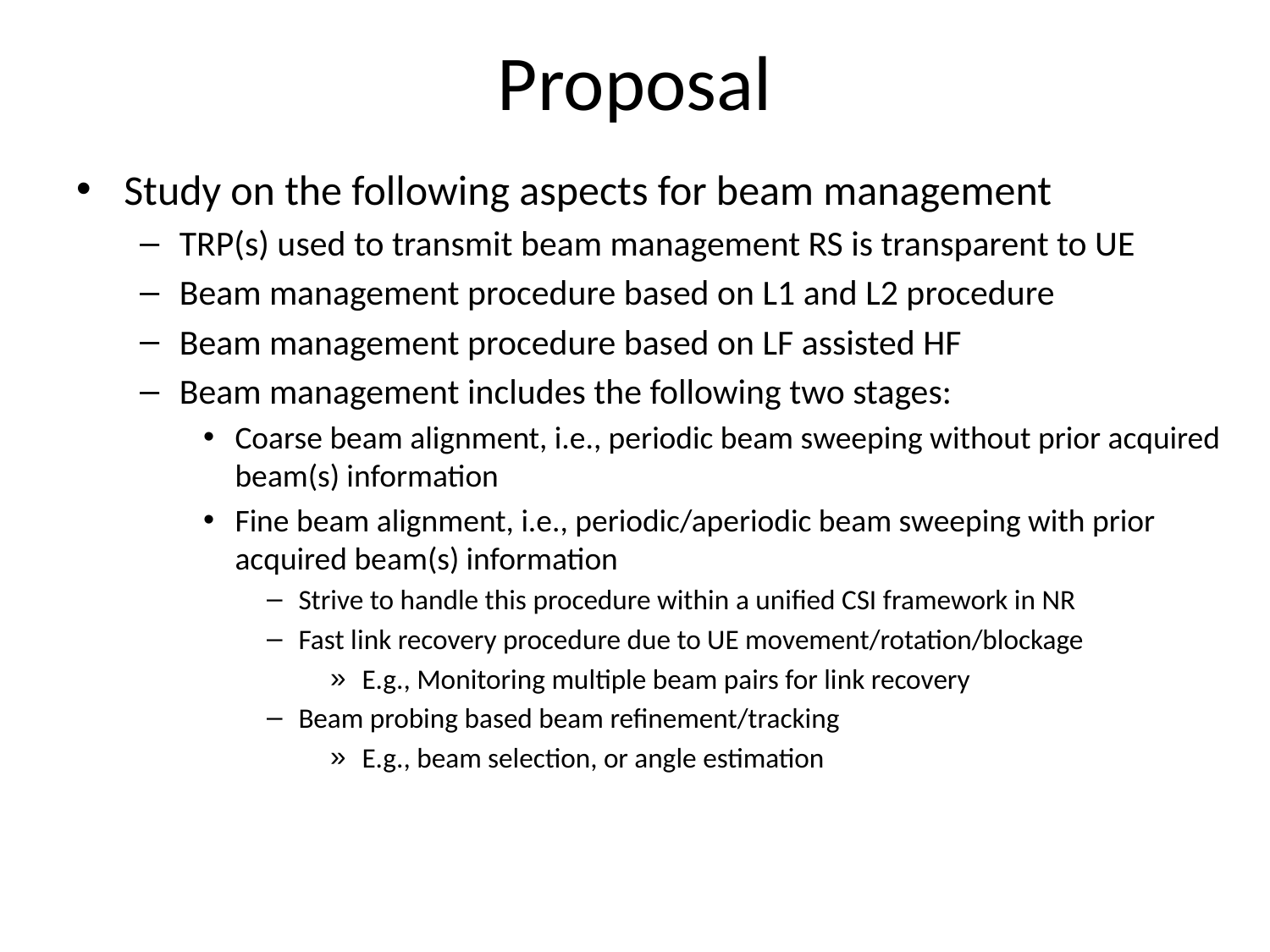

# Proposal

Study on the following aspects for beam management
TRP(s) used to transmit beam management RS is transparent to UE
Beam management procedure based on L1 and L2 procedure
Beam management procedure based on LF assisted HF
Beam management includes the following two stages:
Coarse beam alignment, i.e., periodic beam sweeping without prior acquired beam(s) information
Fine beam alignment, i.e., periodic/aperiodic beam sweeping with prior acquired beam(s) information
Strive to handle this procedure within a unified CSI framework in NR
Fast link recovery procedure due to UE movement/rotation/blockage
E.g., Monitoring multiple beam pairs for link recovery
Beam probing based beam refinement/tracking
E.g., beam selection, or angle estimation